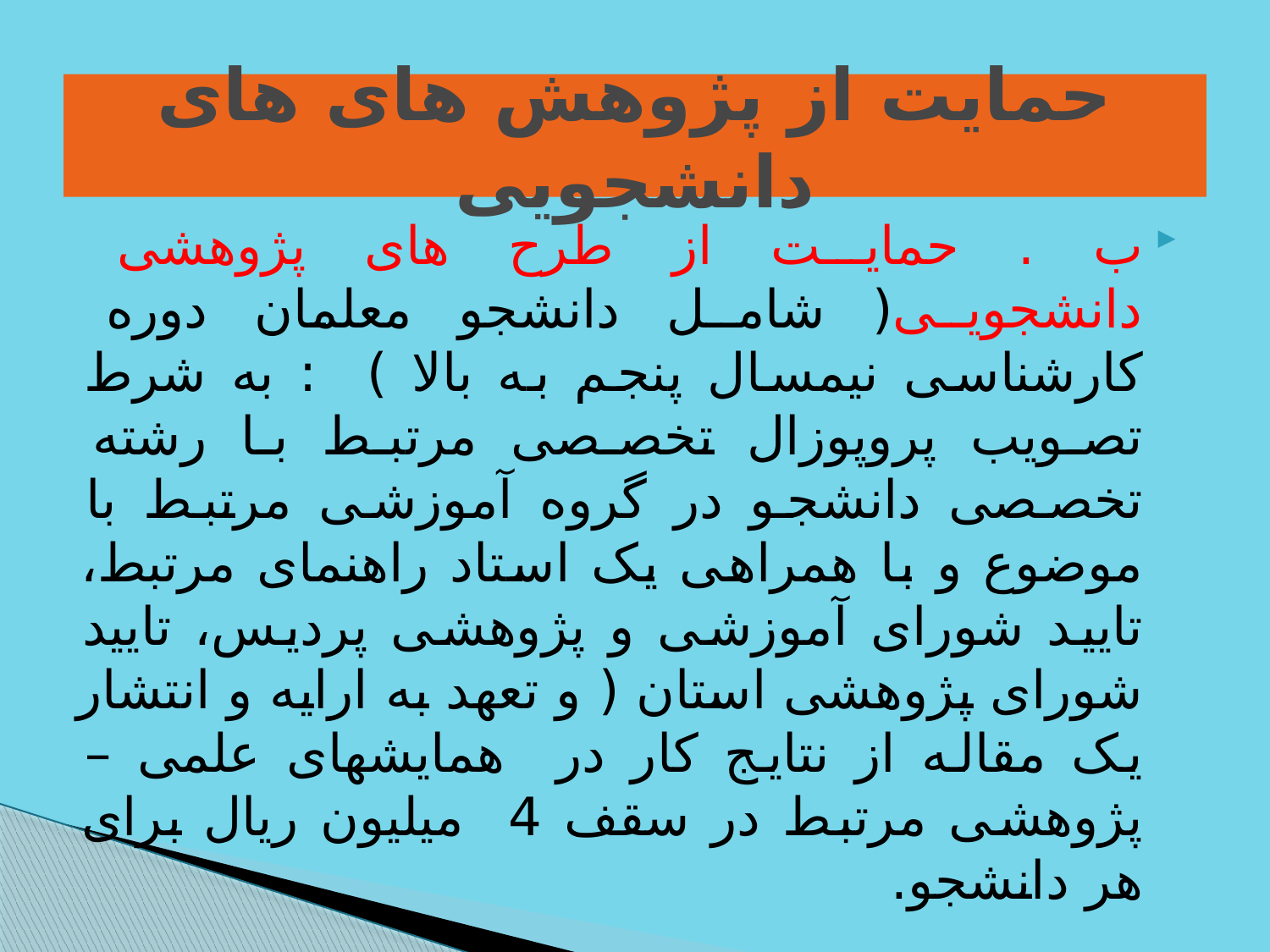

# حمایت از پژوهش های های دانشجویی
ب . حمایت از طرح های پژوهشی دانشجویی( شامل دانشجو معلمان دوره کارشناسی نیمسال ‏پنجم به بالا )  : به شرط تصویب پروپوزال تخصصی مرتبط با رشته تخصصی دانشجو ‏در گروه آموزشی مرتبط با موضوع و با همراهی یک استاد راهنمای مرتبط، ‏تایید شورای آموزشی و پژوهشی پردیس، تایید شورای پژوهشی استان ( و تعهد به ارایه ‏و انتشار یک مقاله از نتایج کار در  همایشهای علمی – پژوهشی مرتبط در سقف 4  ‏میلیون ریال برای هر دانشجو.